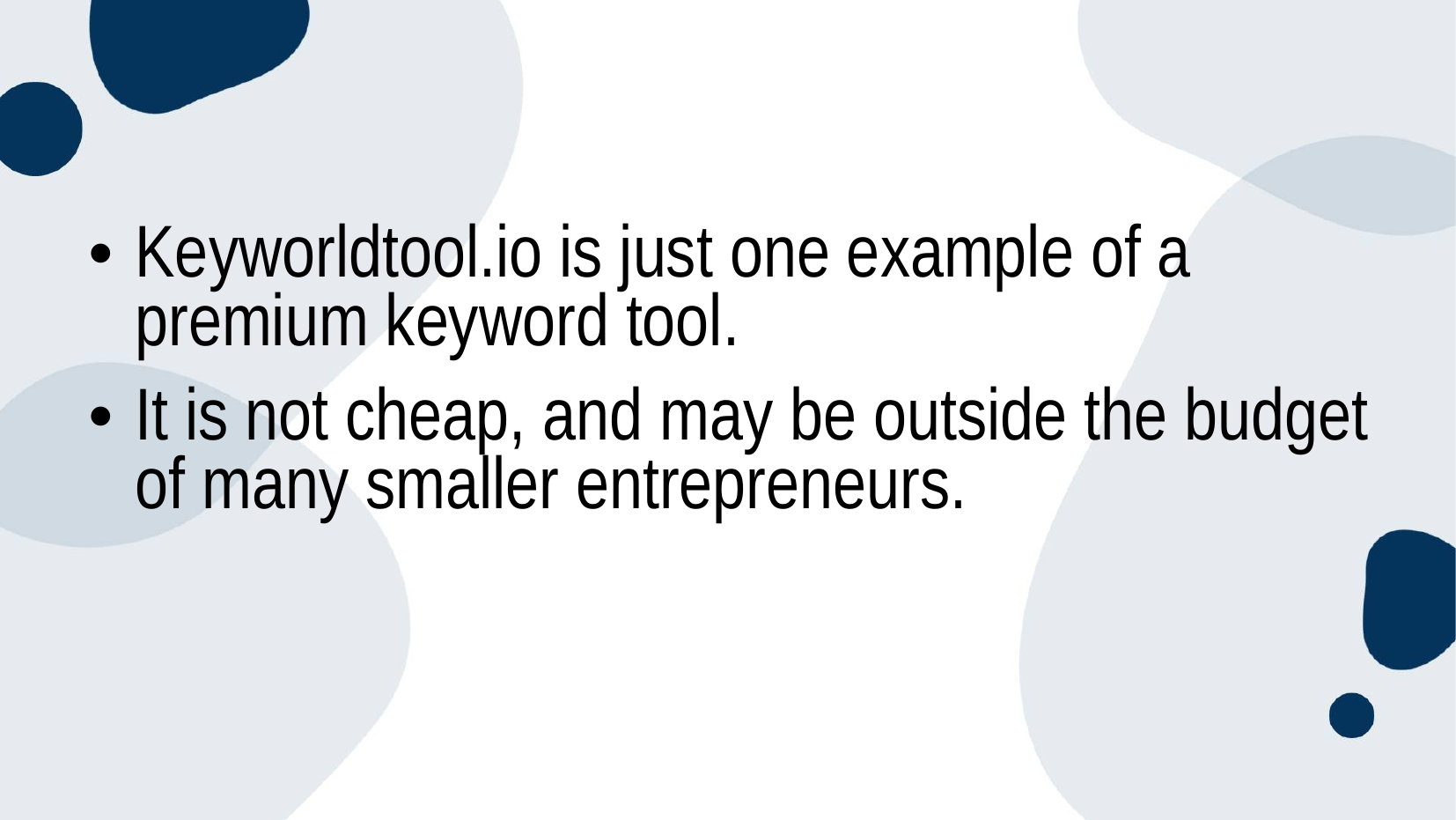

Keyworldtool.io is just one example of a premium keyword tool.
It is not cheap, and may be outside the budget of many smaller entrepreneurs.